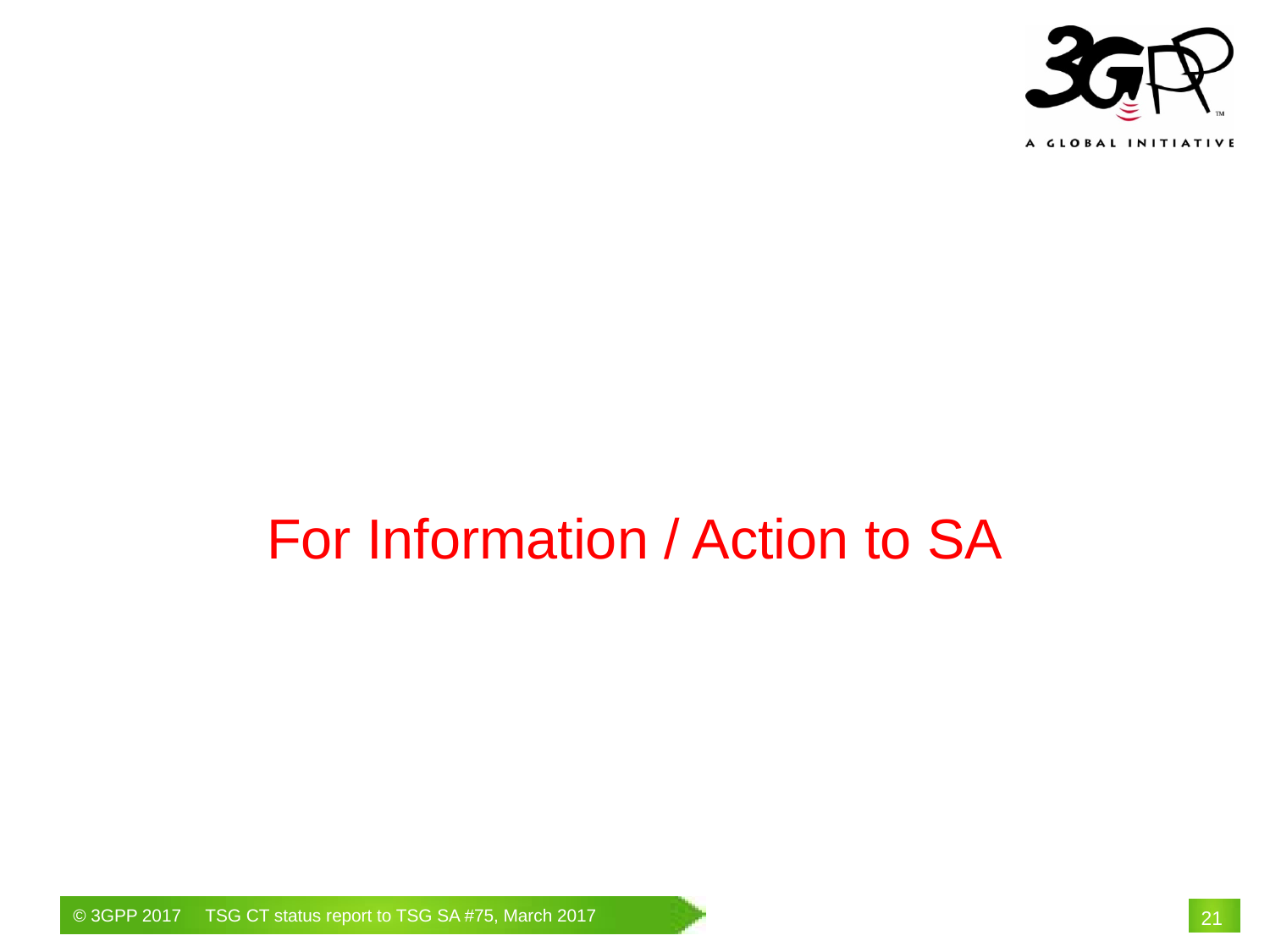

# For Information / Action to SA
21